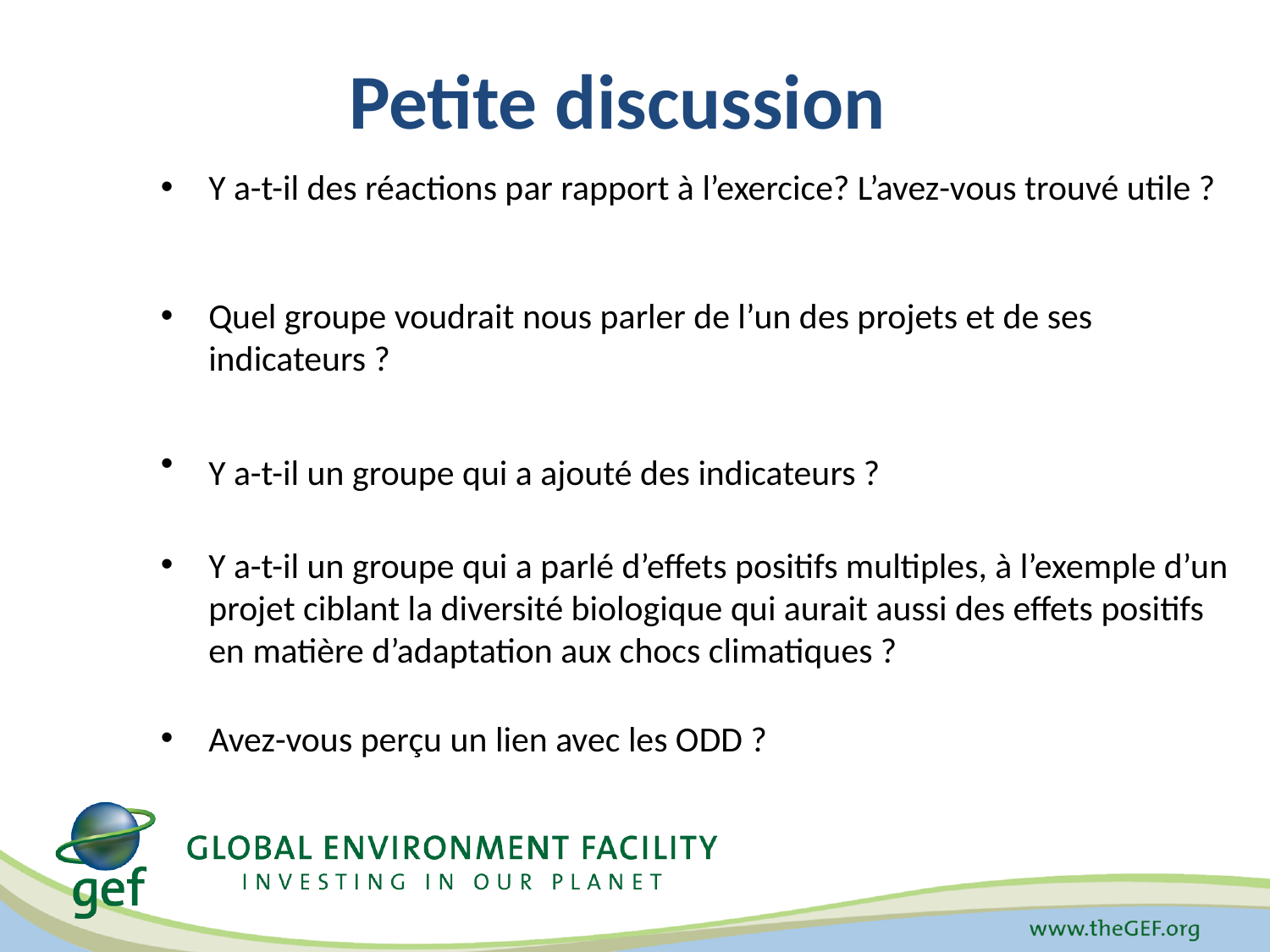

# Petite discussion
Y a-t-il des réactions par rapport à l’exercice? L’avez-vous trouvé utile ?

Quel groupe voudrait nous parler de l’un des projets et de ses indicateurs ?

Y a-t-il un groupe qui a ajouté des indicateurs ?

Y a-t-il un groupe qui a parlé d’effets positifs multiples, à l’exemple d’un projet ciblant la diversité biologique qui aurait aussi des effets positifs en matière d’adaptation aux chocs climatiques ?

Avez-vous perçu un lien avec les ODD ?